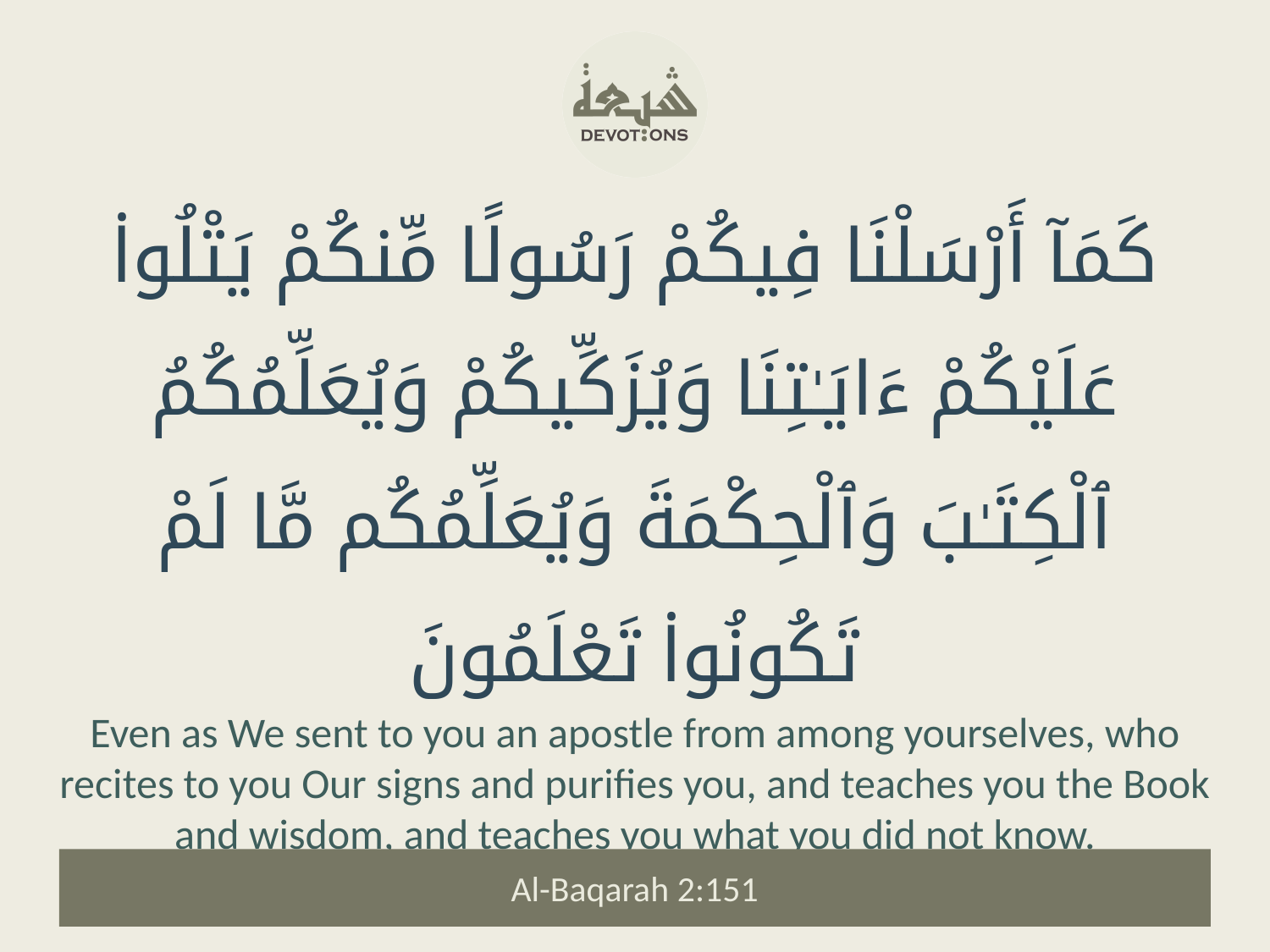

كَمَآ أَرْسَلْنَا فِيكُمْ رَسُولًا مِّنكُمْ يَتْلُوا۟ عَلَيْكُمْ ءَايَـٰتِنَا وَيُزَكِّيكُمْ وَيُعَلِّمُكُمُ ٱلْكِتَـٰبَ وَٱلْحِكْمَةَ وَيُعَلِّمُكُم مَّا لَمْ تَكُونُوا۟ تَعْلَمُونَ
Even as We sent to you an apostle from among yourselves, who recites to you Our signs and purifies you, and teaches you the Book and wisdom, and teaches you what you did not know.
Al-Baqarah 2:151